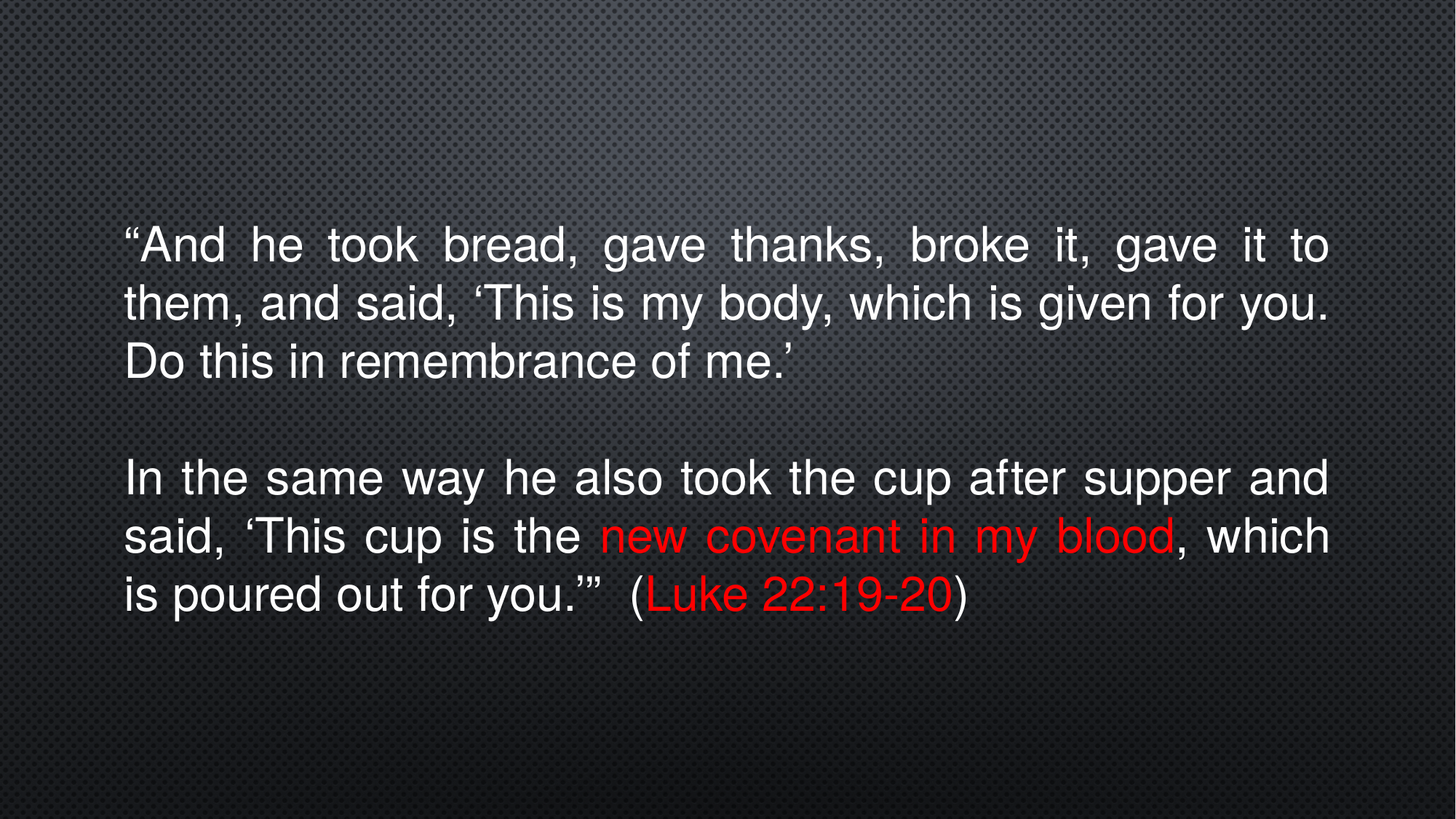

“And he took bread, gave thanks, broke it, gave it to them, and said, ‘This is my body, which is given for you. Do this in remembrance of me.’

In the same way he also took the cup after supper and said, ‘This cup is the new covenant in my blood, which is poured out for you.’”  (Luke 22:19-20)